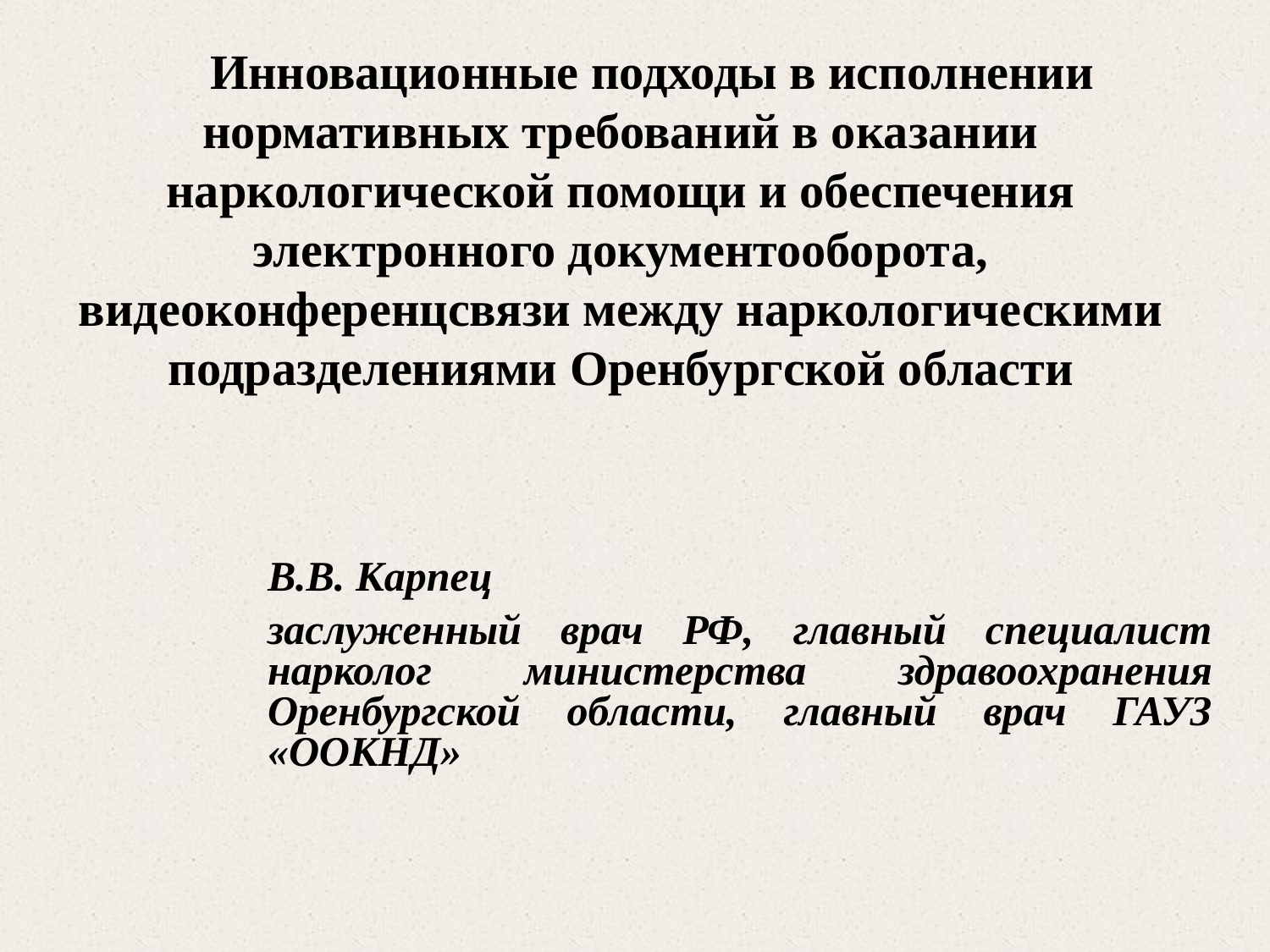

# Инновационные подходы в исполнении нормативных требований в оказании наркологической помощи и обеспечения электронного документооборота, видеоконференцсвязи между наркологическими подразделениями Оренбургской области
В.В. Карпец
заслуженный врач РФ, главный специалист нарколог министерства здравоохранения Оренбургской области, главный врач ГАУЗ «ООКНД»